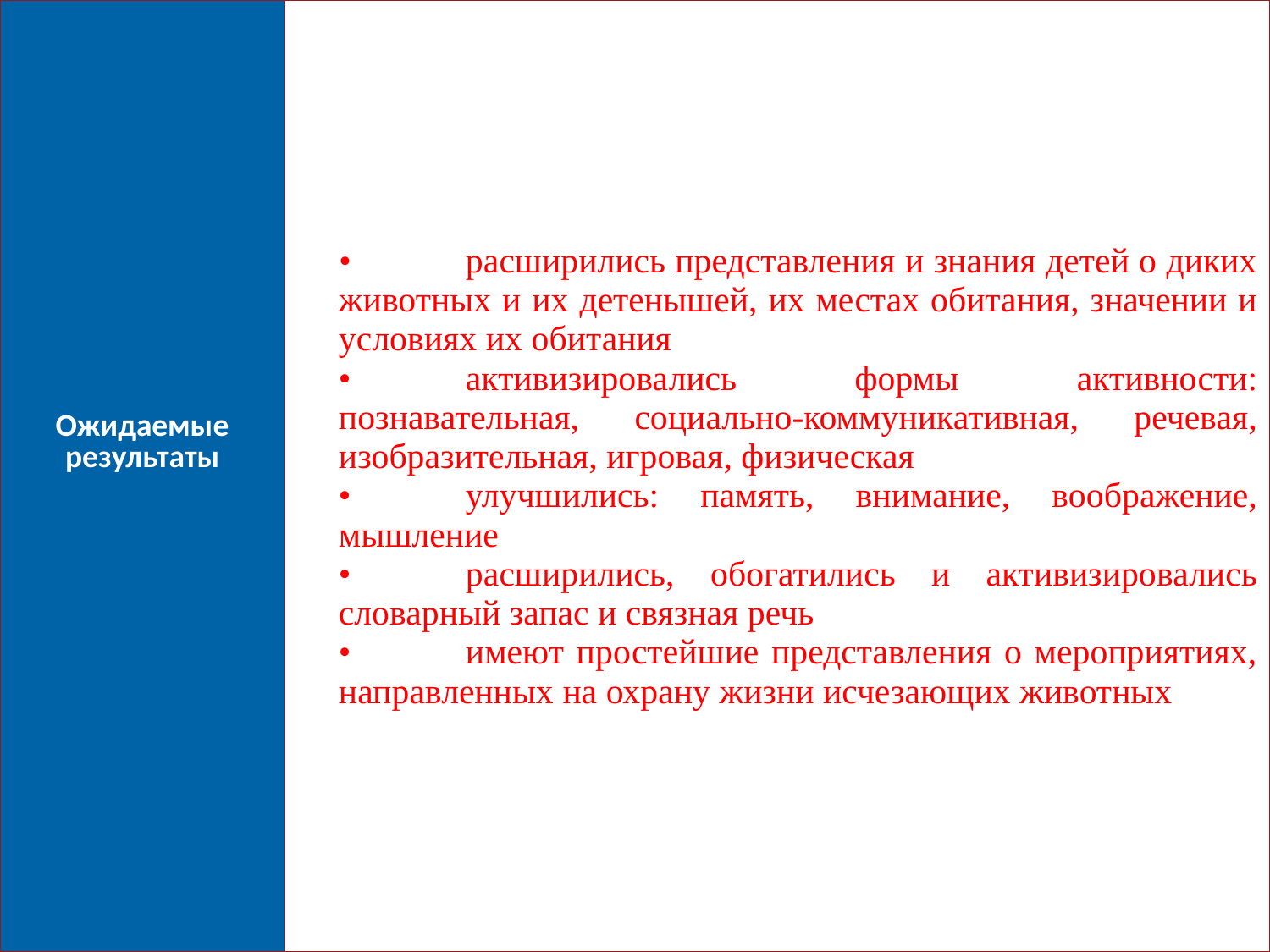

| Ожидаемые результаты | • расширились представления и знания детей о диких животных и их детенышей, их местах обитания, значении и условиях их обитания • активизировались формы активности: познавательная, социально-коммуникативная, речевая, изобразительная, игровая, физическая • улучшились: память, внимание, воображение, мышление • расширились, обогатились и активизировались словарный запас и связная речь • имеют простейшие представления о мероприятиях, направленных на охрану жизни исчезающих животных |
| --- | --- |
5